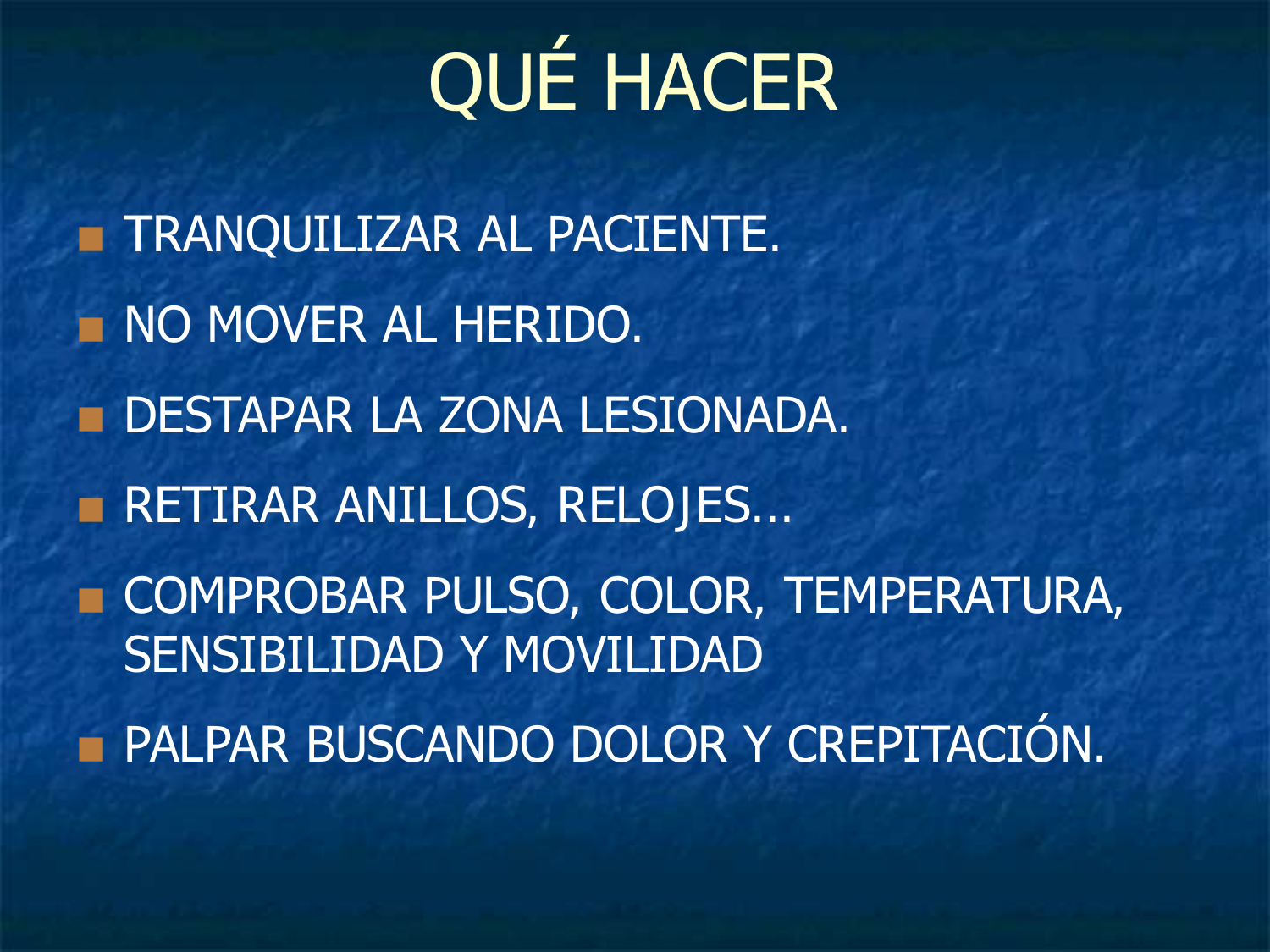

# QUÉ HACER
TRANQUILIZAR AL PACIENTE.
NO MOVER AL HERIDO.
DESTAPAR LA ZONA LESIONADA.
RETIRAR ANILLOS, RELOJES...
COMPROBAR PULSO, COLOR, TEMPERATURA, SENSIBILIDAD Y MOVILIDAD
PALPAR BUSCANDO DOLOR Y CREPITACIÓN.